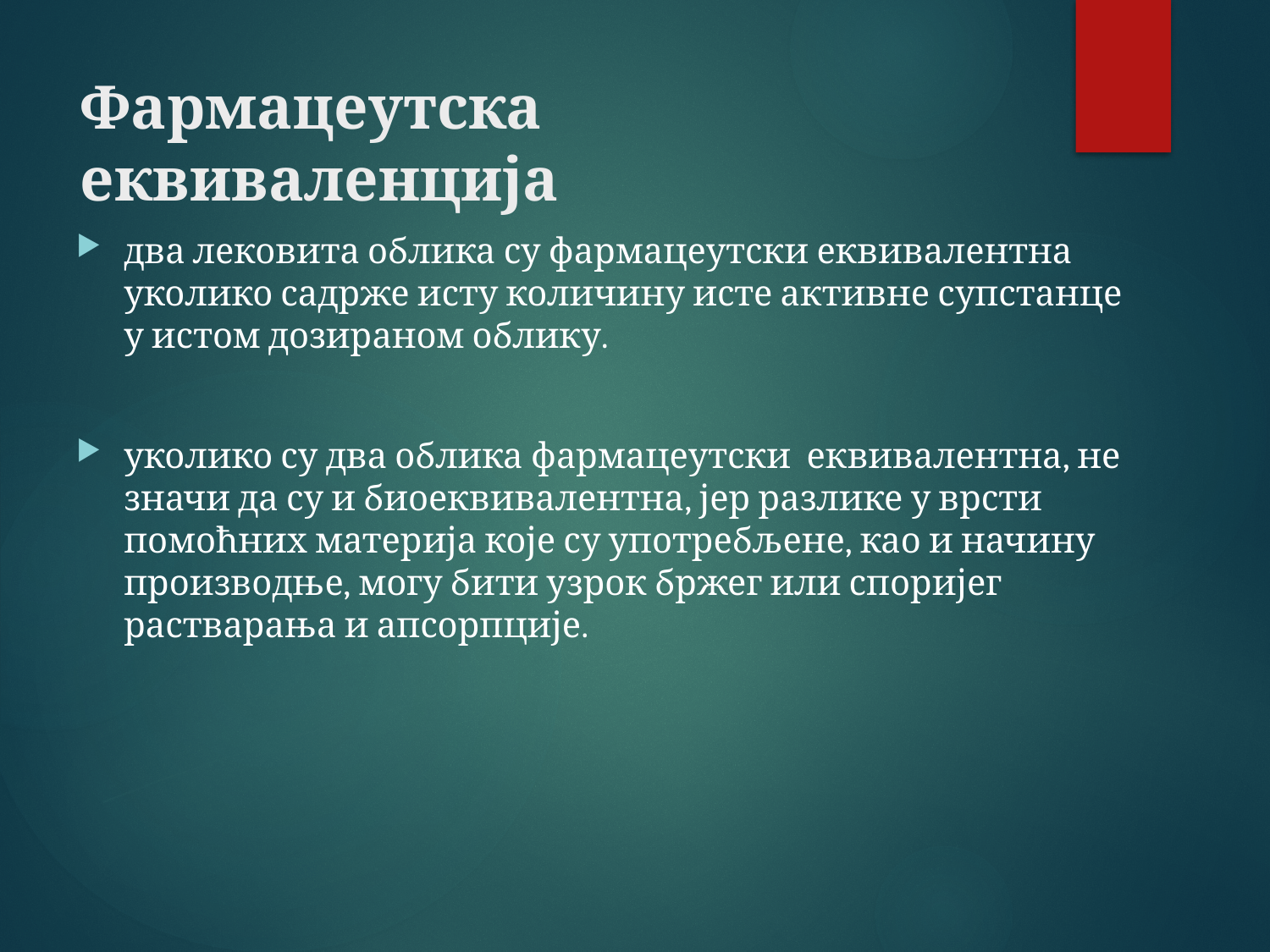

# Фармацеутска еквиваленција
два лековита облика су фармацеутски еквивалентна уколико садрже исту количину исте активне супстанце у истом дозираном облику.

уколико су два облика фармацеутски  еквивалентна, не значи да су и биоеквивалентна, јер разлике у врсти помоћних материја које су употребљене, као и начину производње, могу бити узрок бржег или споријег растварања и апсорпције.